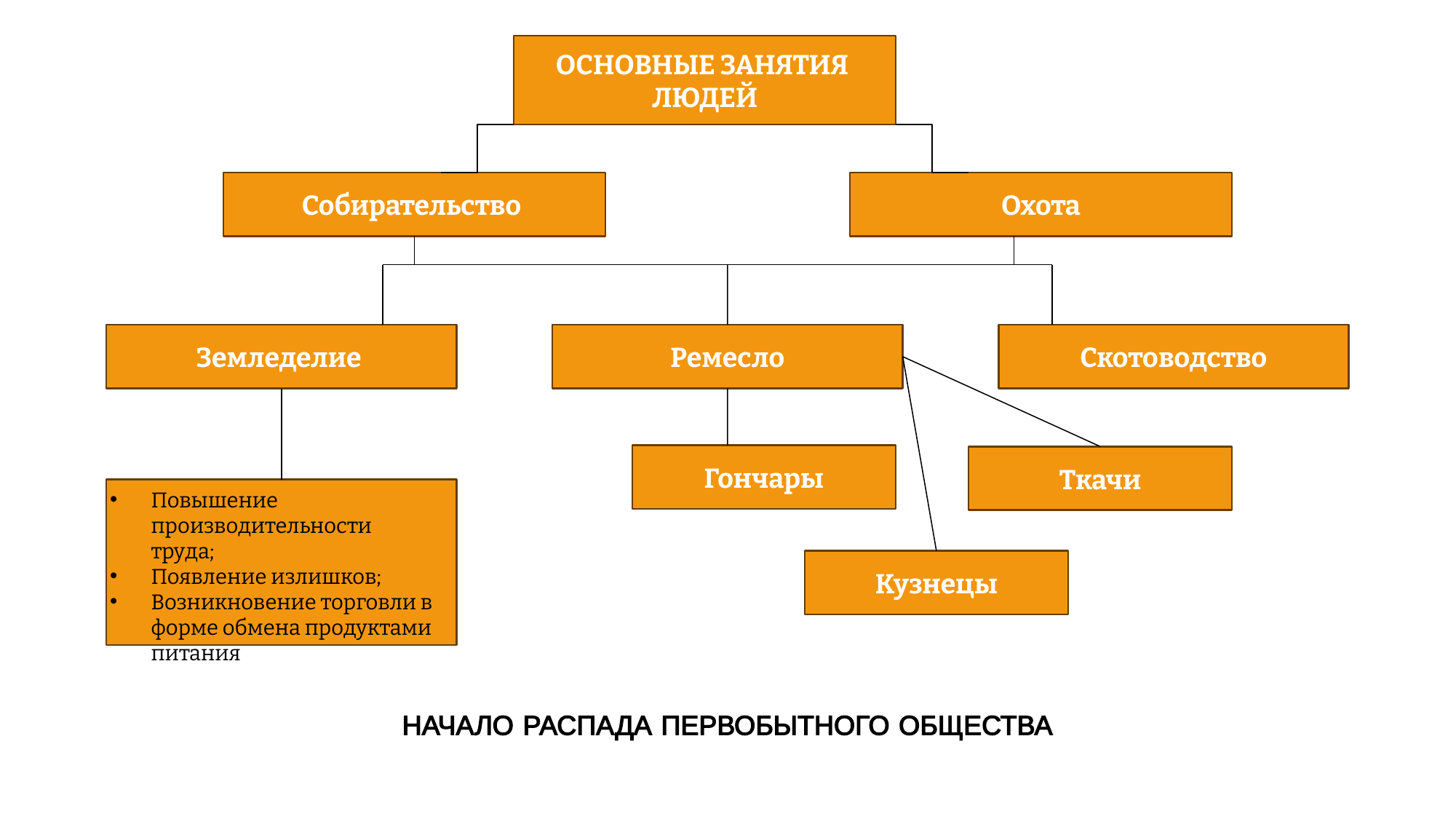

ОСНОВНЫЕ ЗАНЯТИЯ
ЛЮДЕЙ
Собирательство
Охота
Земледелие
Ремесло
Скотоводство
Гончары
Ткачи

Повышение производительности труда;
Появление излишков;
Возникновение торговли в форме обмена продуктами питания
Кузнецы
НАЧАЛО РАСПАДА ПЕРВОБЫТНОГО ОБЩЕСТВА